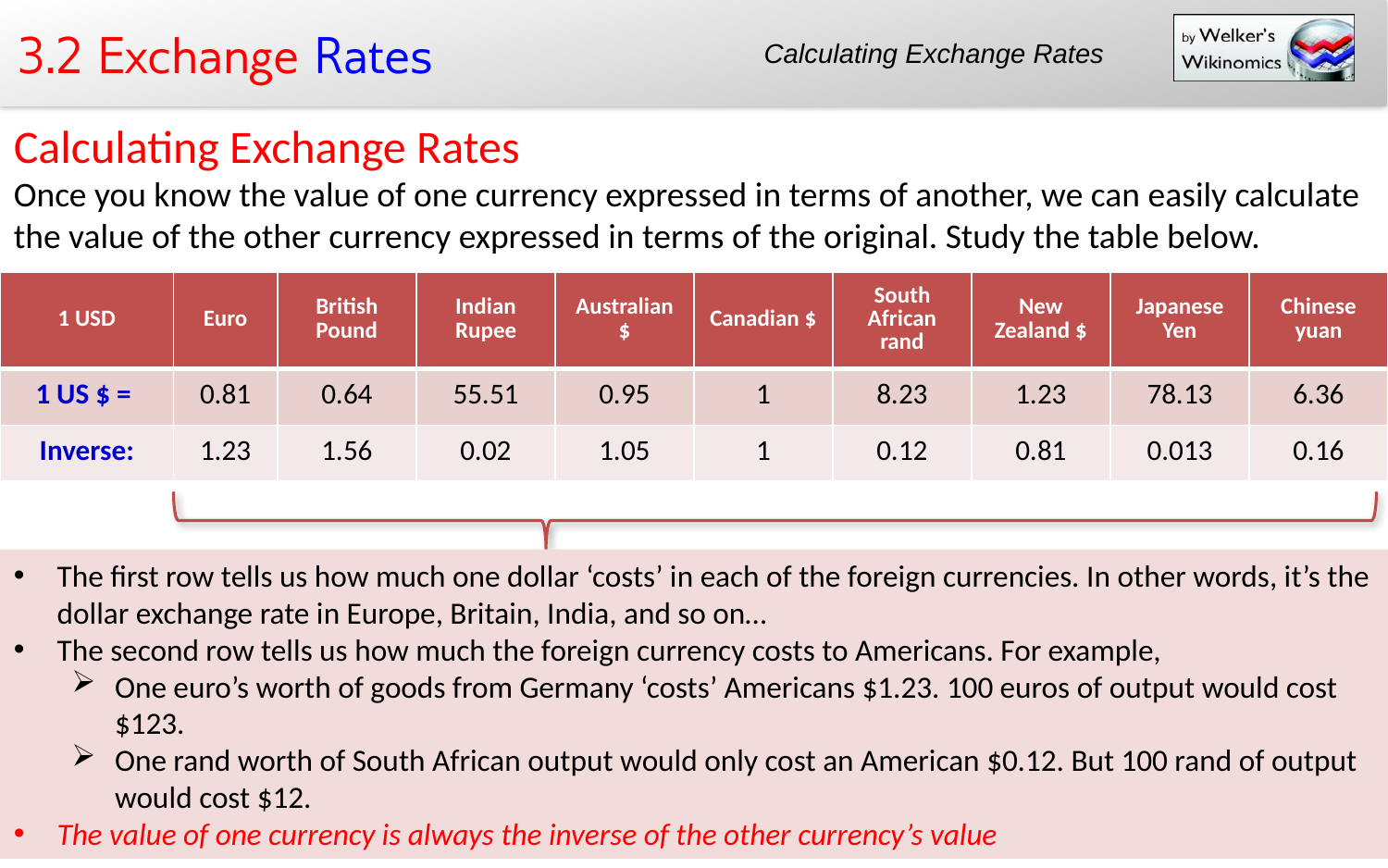

Calculating Exchange Rates
Calculating Exchange Rates
Once you know the value of one currency expressed in terms of another, we can easily calculate the value of the other currency expressed in terms of the original. Study the table below.
| 1 USD | Euro | British Pound | Indian Rupee | Australian $ | Canadian $ | South African rand | New Zealand $ | Japanese Yen | Chinese yuan |
| --- | --- | --- | --- | --- | --- | --- | --- | --- | --- |
| 1 US $ = | 0.81 | 0.64 | 55.51 | 0.95 | 1 | 8.23 | 1.23 | 78.13 | 6.36 |
| Inverse: | 1.23 | 1.56 | 0.02 | 1.05 | 1 | 0.12 | 0.81 | 0.013 | 0.16 |
The first row tells us how much one dollar ‘costs’ in each of the foreign currencies. In other words, it’s the dollar exchange rate in Europe, Britain, India, and so on…
The second row tells us how much the foreign currency costs to Americans. For example,
One euro’s worth of goods from Germany ‘costs’ Americans $1.23. 100 euros of output would cost $123.
One rand worth of South African output would only cost an American $0.12. But 100 rand of output would cost $12.
The value of one currency is always the inverse of the other currency’s value